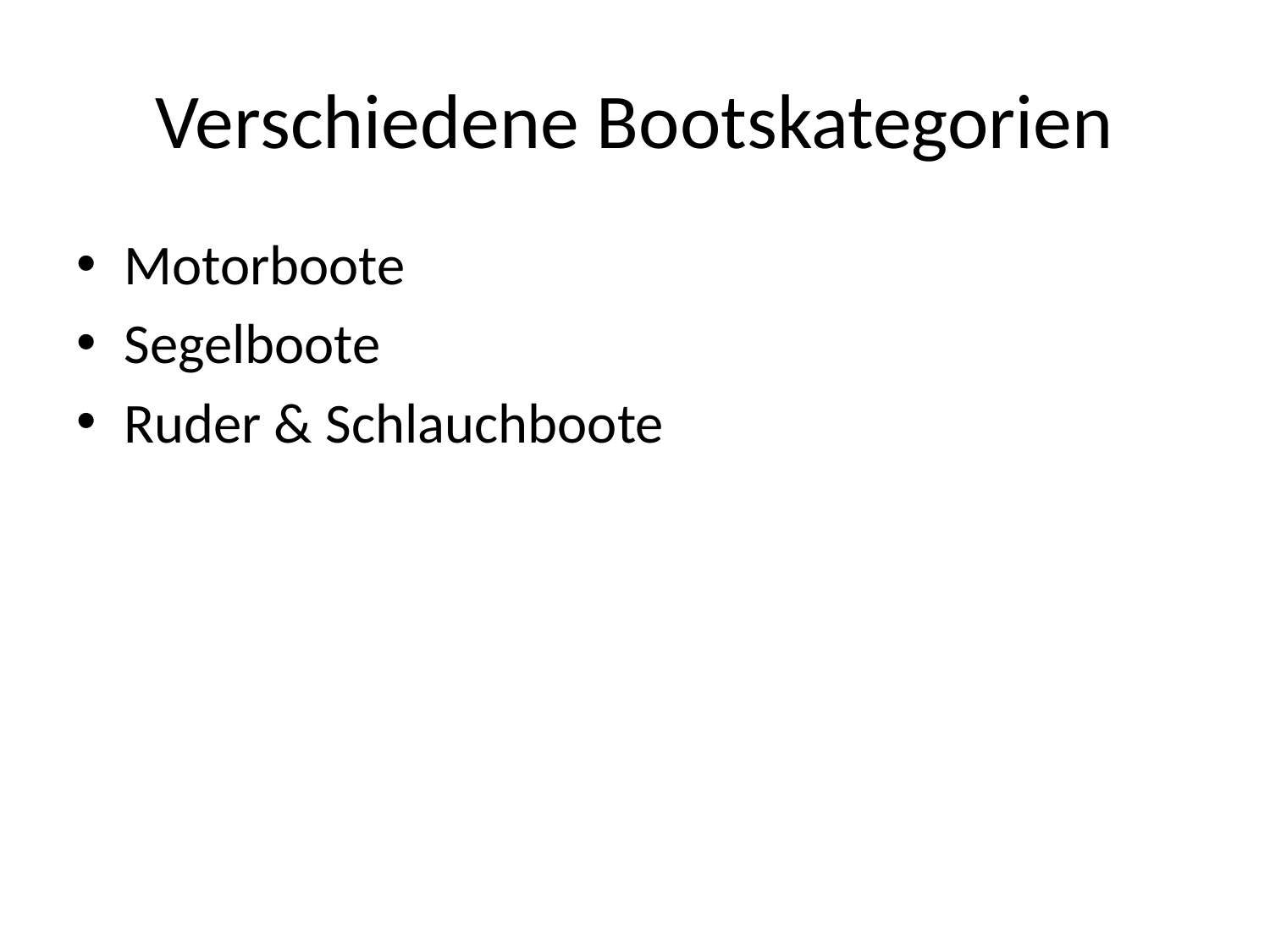

# Verschiedene Bootskategorien
Motorboote
Segelboote
Ruder & Schlauchboote